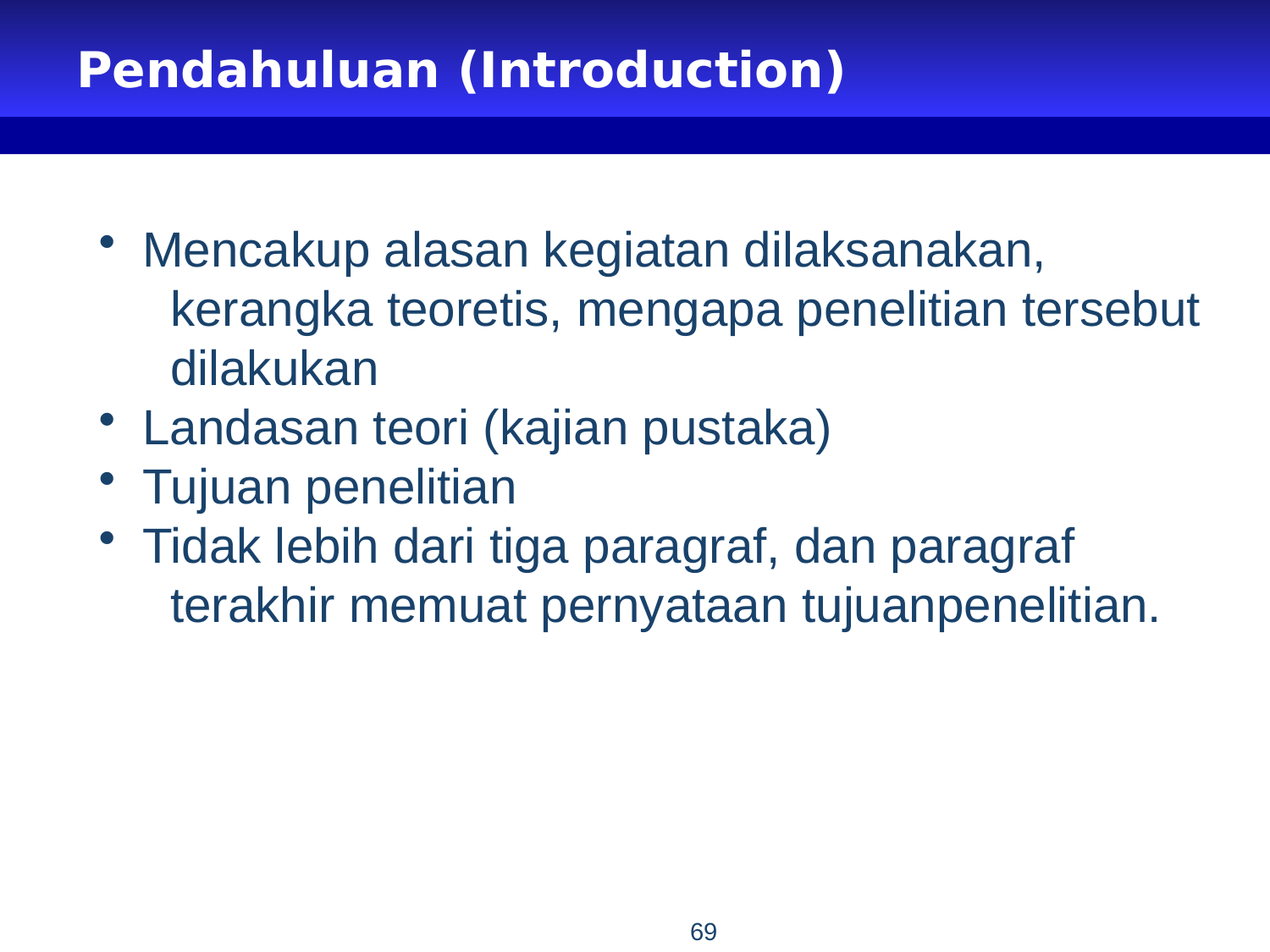

Pendahuluan (Introduction)

 Mencakup alasan kegiatan dilaksanakan,
   kerangka teoretis, mengapa penelitian tersebut
   dilakukan
 Landasan teori (kajian pustaka)
 Tujuan penelitian
 Tidak lebih dari tiga paragraf, dan paragraf
   terakhir memuat pernyataan tujuanpenelitian.
69